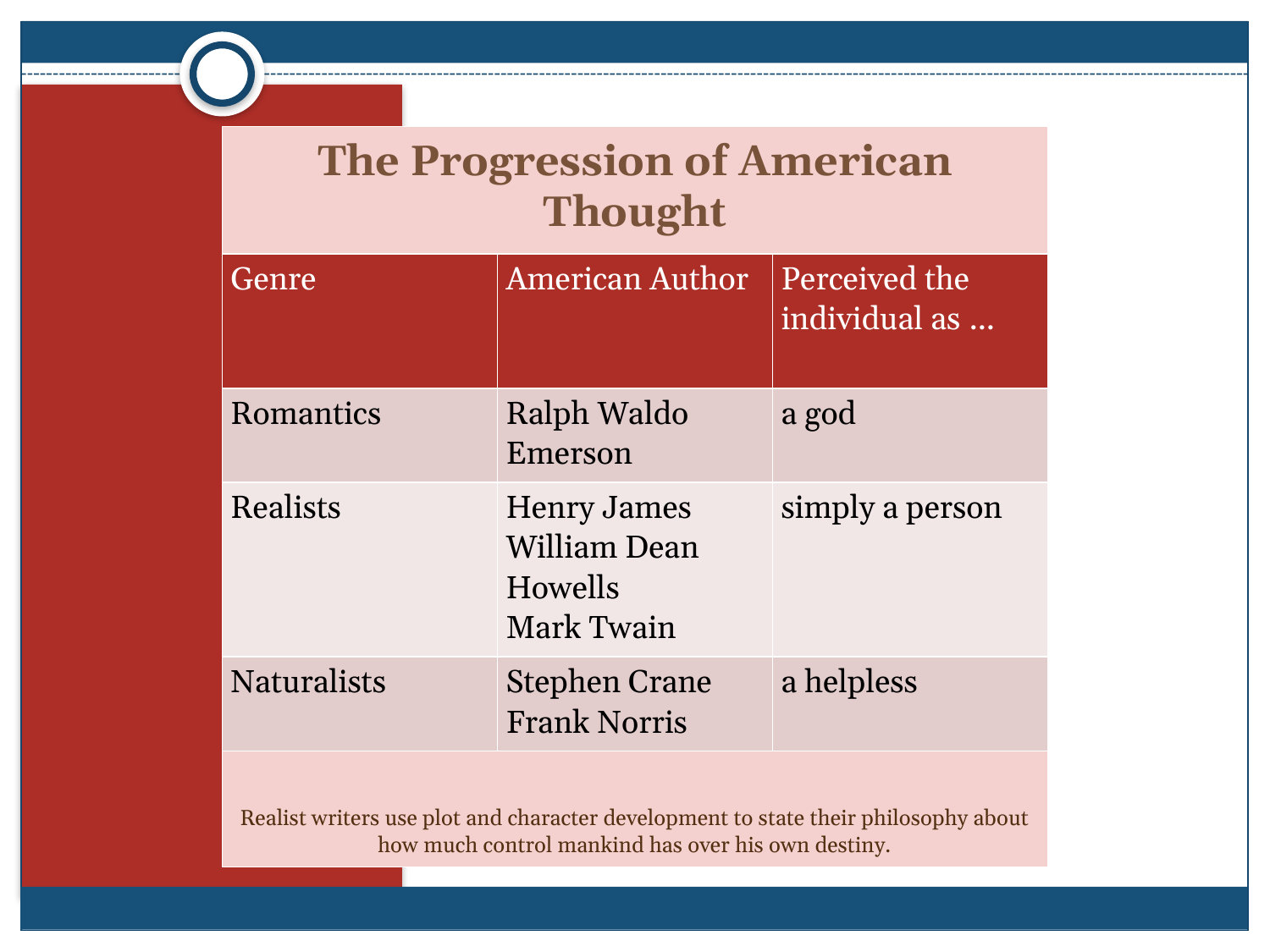

# The Progression of American Thought
| Genre | American Author | Perceived the individual as … |
| --- | --- | --- |
| Romantics | Ralph Waldo Emerson | a god |
| Realists | Henry James William Dean Howells Mark Twain | simply a person |
| Naturalists | Stephen Crane Frank Norris | a helpless |

Realist writers use plot and character development to state their philosophy about how much control mankind has over his own destiny.